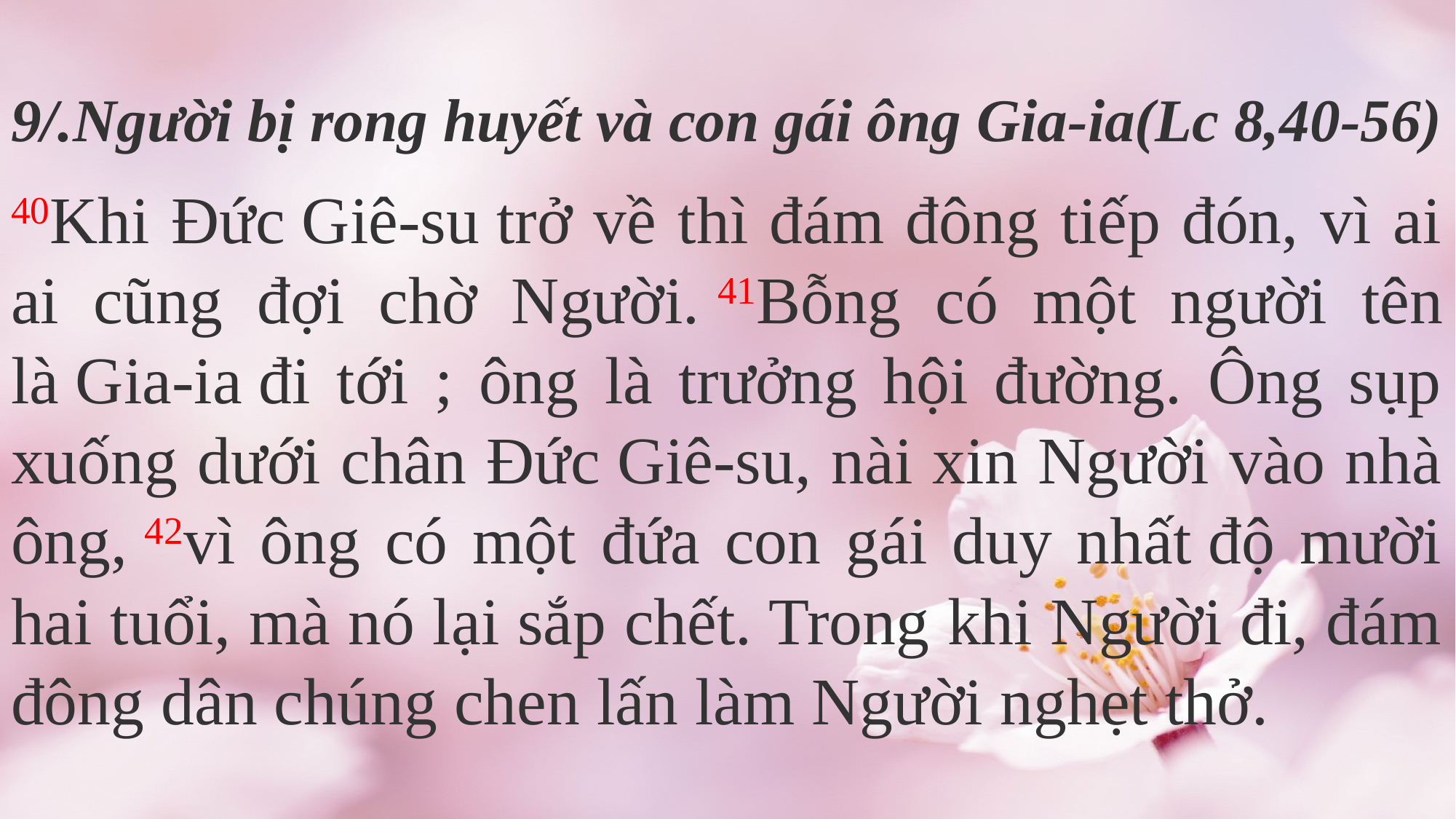

9/.Người bị rong huyết và con gái ông Gia-ia(Lc 8,40-56)
40Khi Đức Giê-su trở về thì đám đông tiếp đón, vì ai ai cũng đợi chờ Người. 41Bỗng có một người tên là Gia-ia đi tới ; ông là trưởng hội đường. Ông sụp xuống dưới chân Đức Giê-su, nài xin Người vào nhà ông, 42vì ông có một đứa con gái duy nhất độ mười hai tuổi, mà nó lại sắp chết. Trong khi Người đi, đám đông dân chúng chen lấn làm Người nghẹt thở.